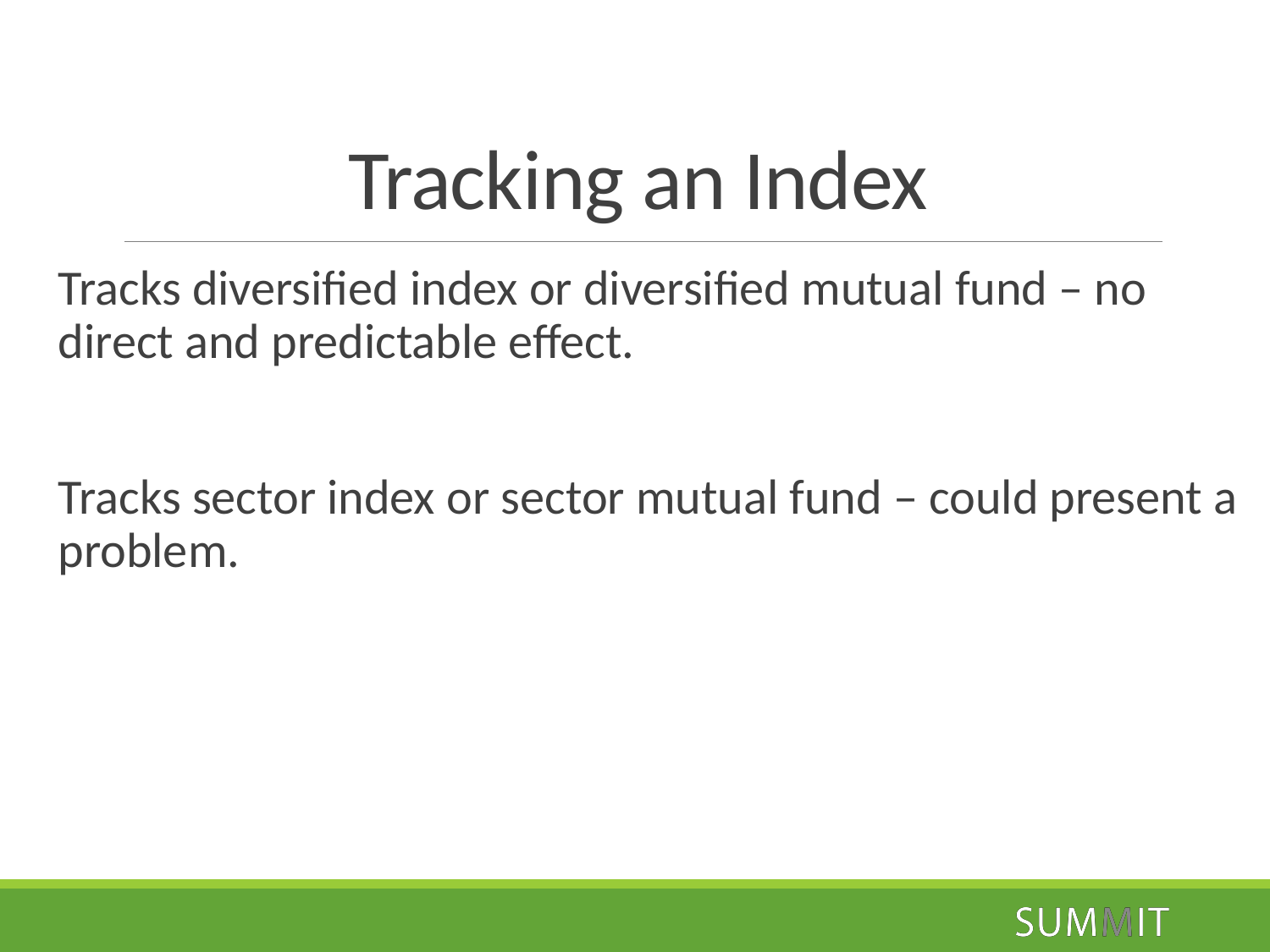

# Tracking an Index
Tracks diversified index or diversified mutual fund – no direct and predictable effect.

Tracks sector index or sector mutual fund – could present a problem.